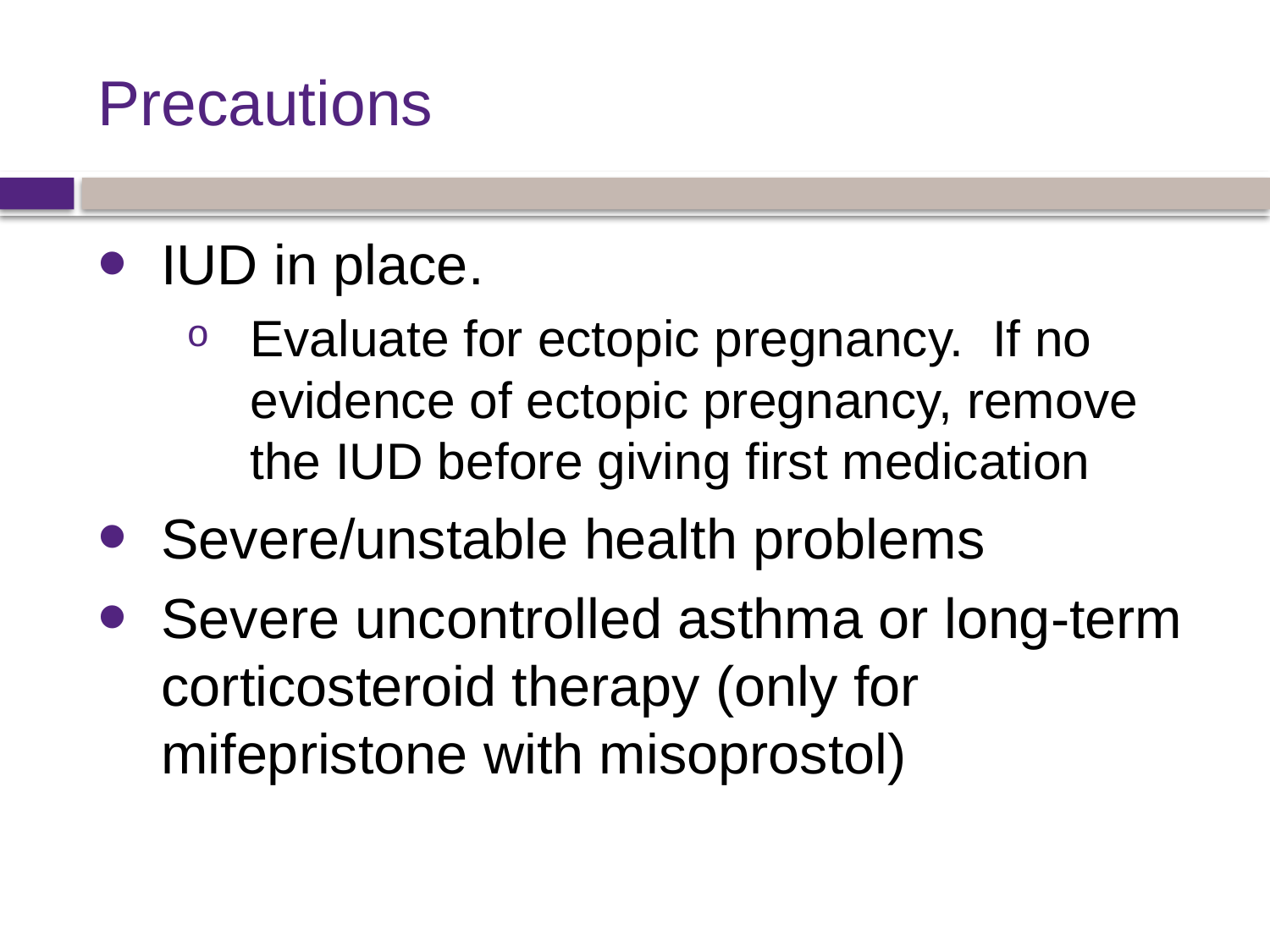

# Precautions
IUD in place.
Evaluate for ectopic pregnancy.  If no evidence of ectopic pregnancy, remove the IUD before giving first medication
Severe/unstable health problems
Severe uncontrolled asthma or long-term corticosteroid therapy (only for mifepristone with misoprostol)